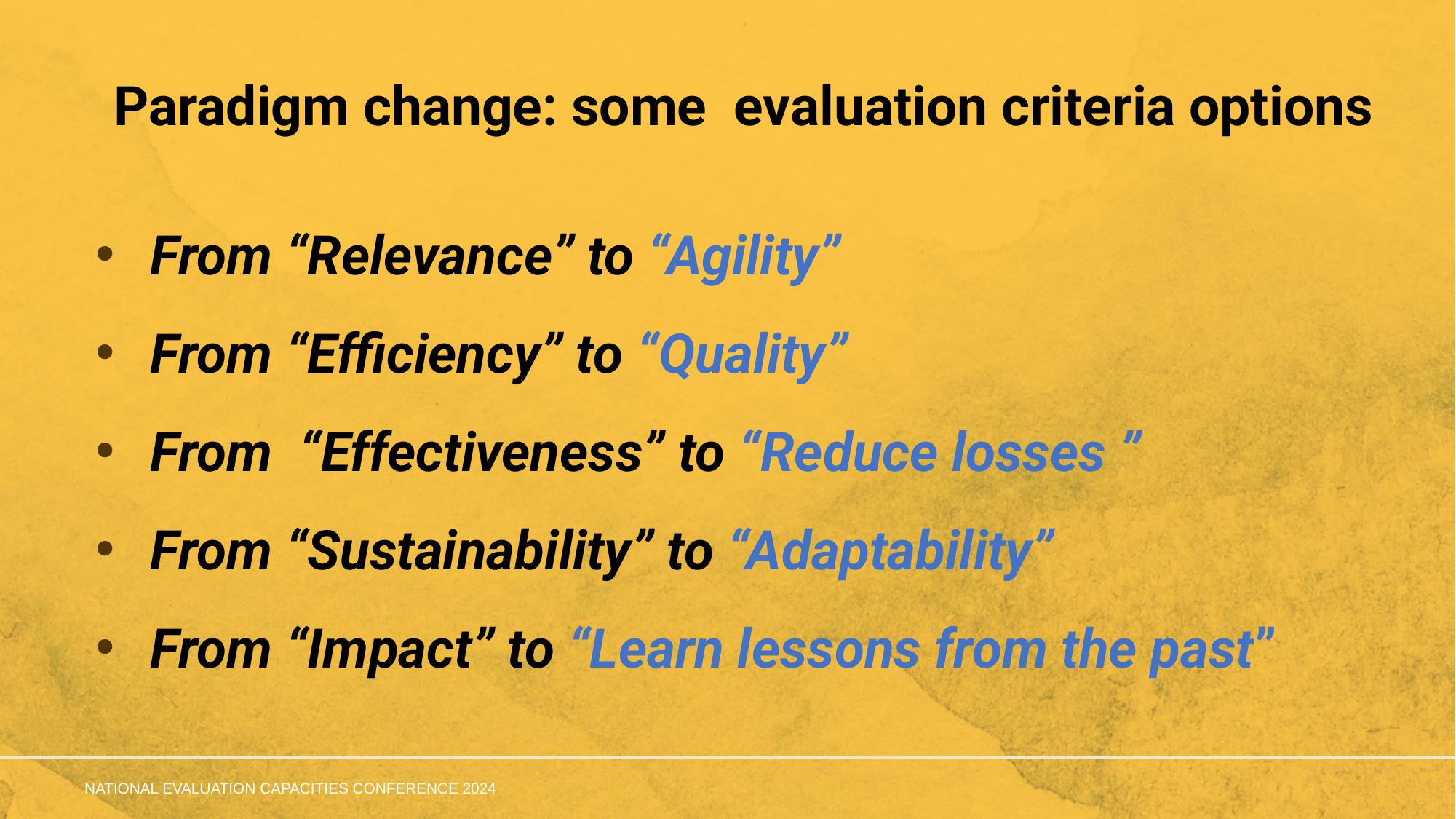

# Paradigm change: some  evaluation criteria options
From “Relevance” to “Agility”
From “Efficiency” to “Quality”
From  “Effectiveness” to “Reduce losses ”
From “Sustainability” to “Adaptability”
From “Impact” to “Learn lessons from the past”